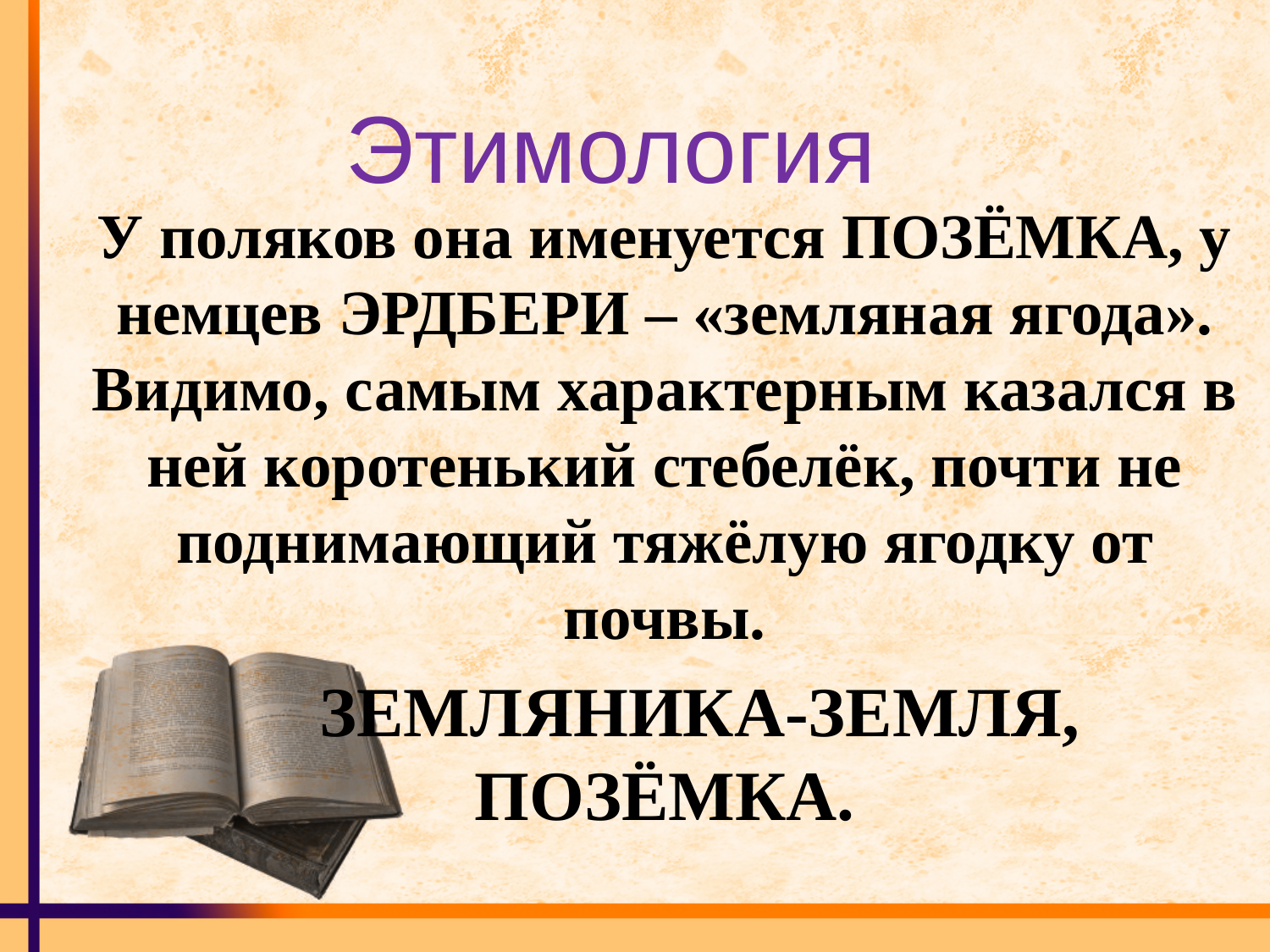

# Этимология
У поляков она именуется ПОЗЁМКА, у немцев ЭРДБЕРИ – «земляная ягода». Видимо, самым характерным казался в ней коротенький стебелёк, почти не поднимающий тяжёлую ягодку от почвы.
    ЗЕМЛЯНИКА-ЗЕМЛЯ, ПОЗЁМКА.